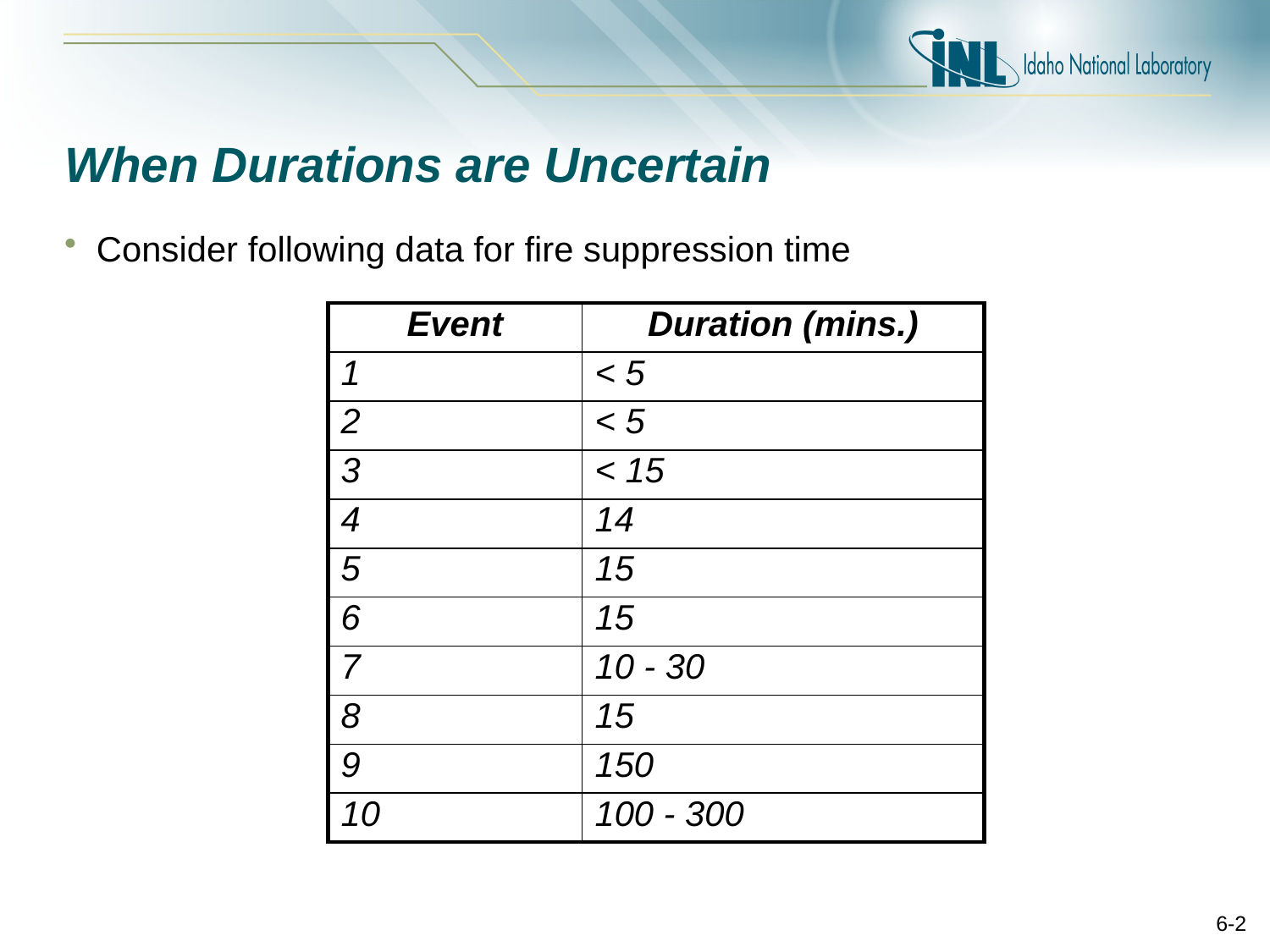

# When Durations are Uncertain
Consider following data for fire suppression time
| Event | Duration (mins.) |
| --- | --- |
| 1 | < 5 |
| 2 | < 5 |
| 3 | < 15 |
| 4 | 14 |
| 5 | 15 |
| 6 | 15 |
| 7 | 10 - 30 |
| 8 | 15 |
| 9 | 150 |
| 10 | 100 - 300 |
6-2